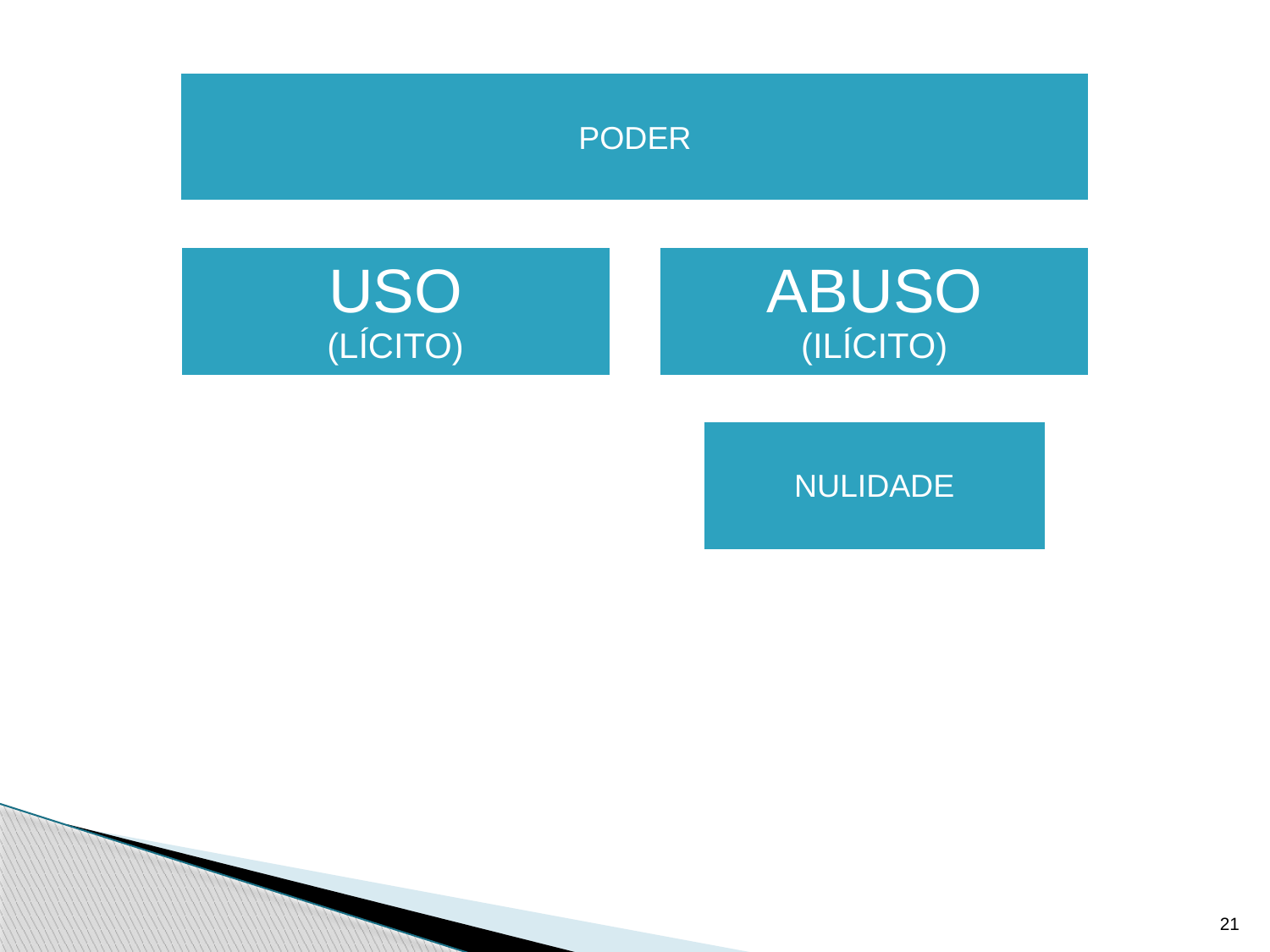

PODER
USO
(LÍCITO)
ABUSO
(ILÍCITO)
NULIDADE
21